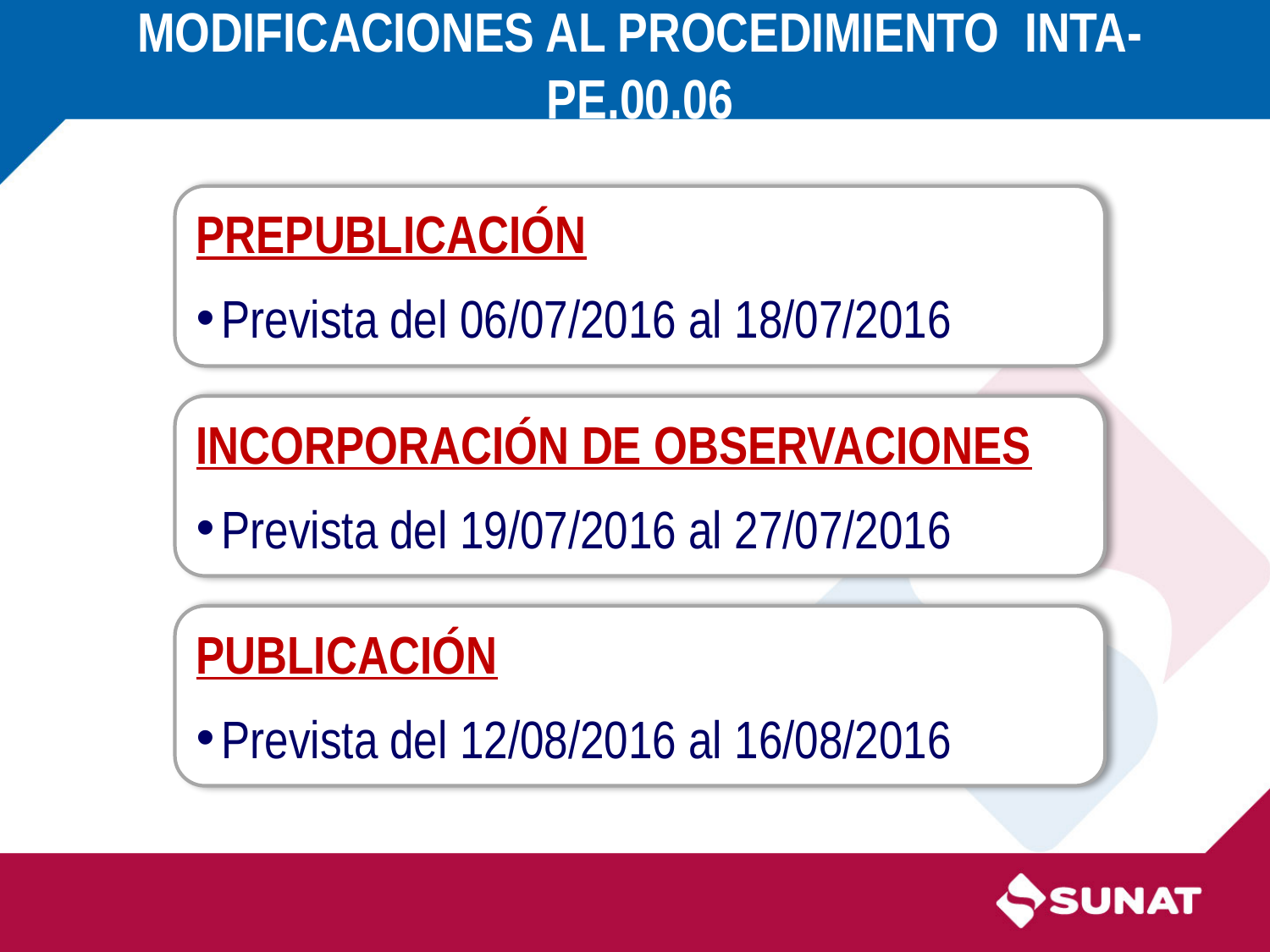

# MODIFICACIONES AL PROCEDIMIENTO  INTA-PE.00.06
PREPUBLICACIÓN

Prevista del 06/07/2016 al 18/07/2016

INCORPORACIÓN DE OBSERVACIONES

Prevista del 19/07/2016 al 27/07/2016
PUBLICACIÓN

Prevista del 12/08/2016 al 16/08/2016